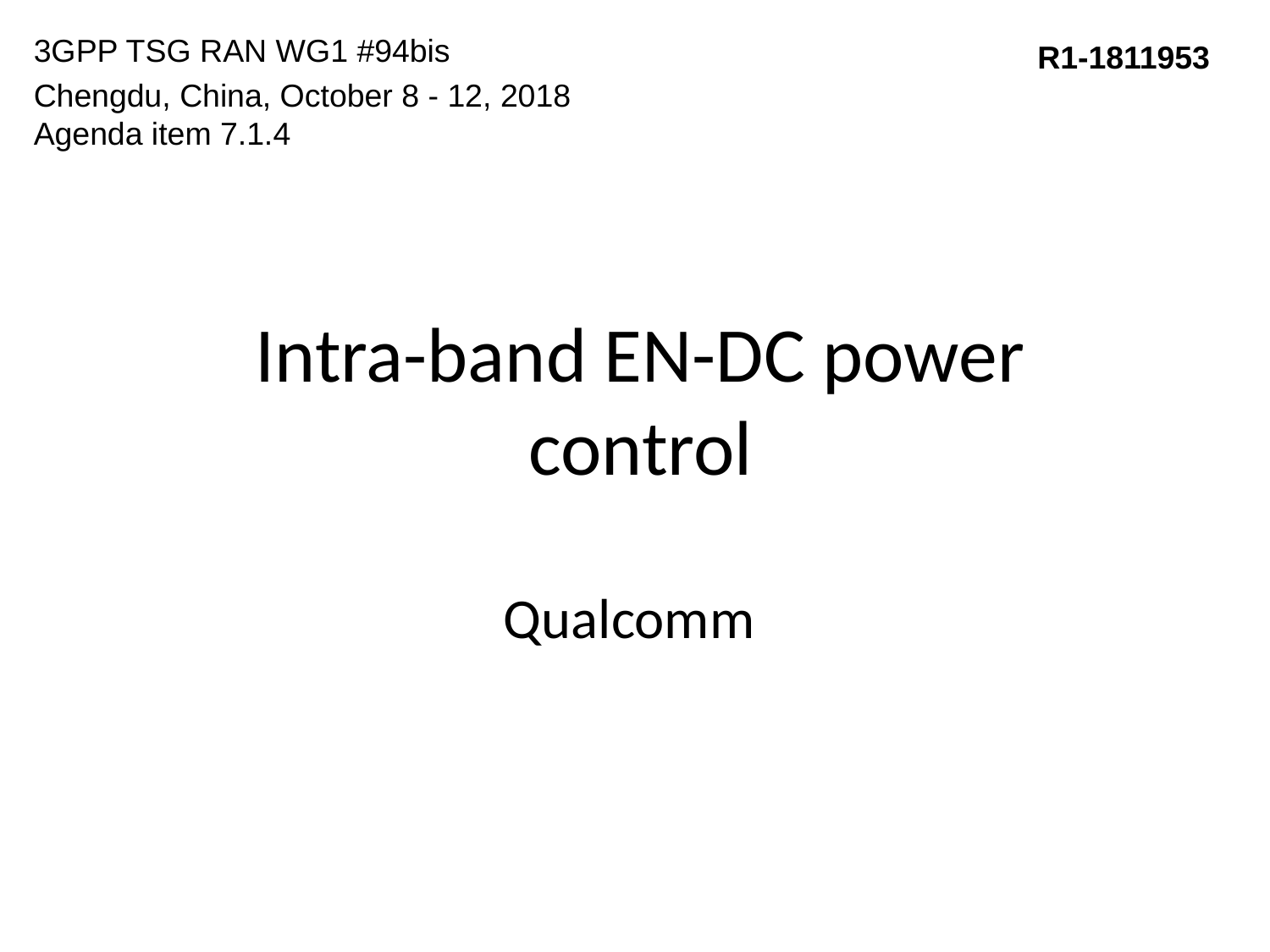

3GPP TSG RAN WG1 #94bis
Chengdu, China, October 8 - 12, 2018
Agenda item 7.1.4
R1-1811953
# Intra-band EN-DC power control
Qualcomm